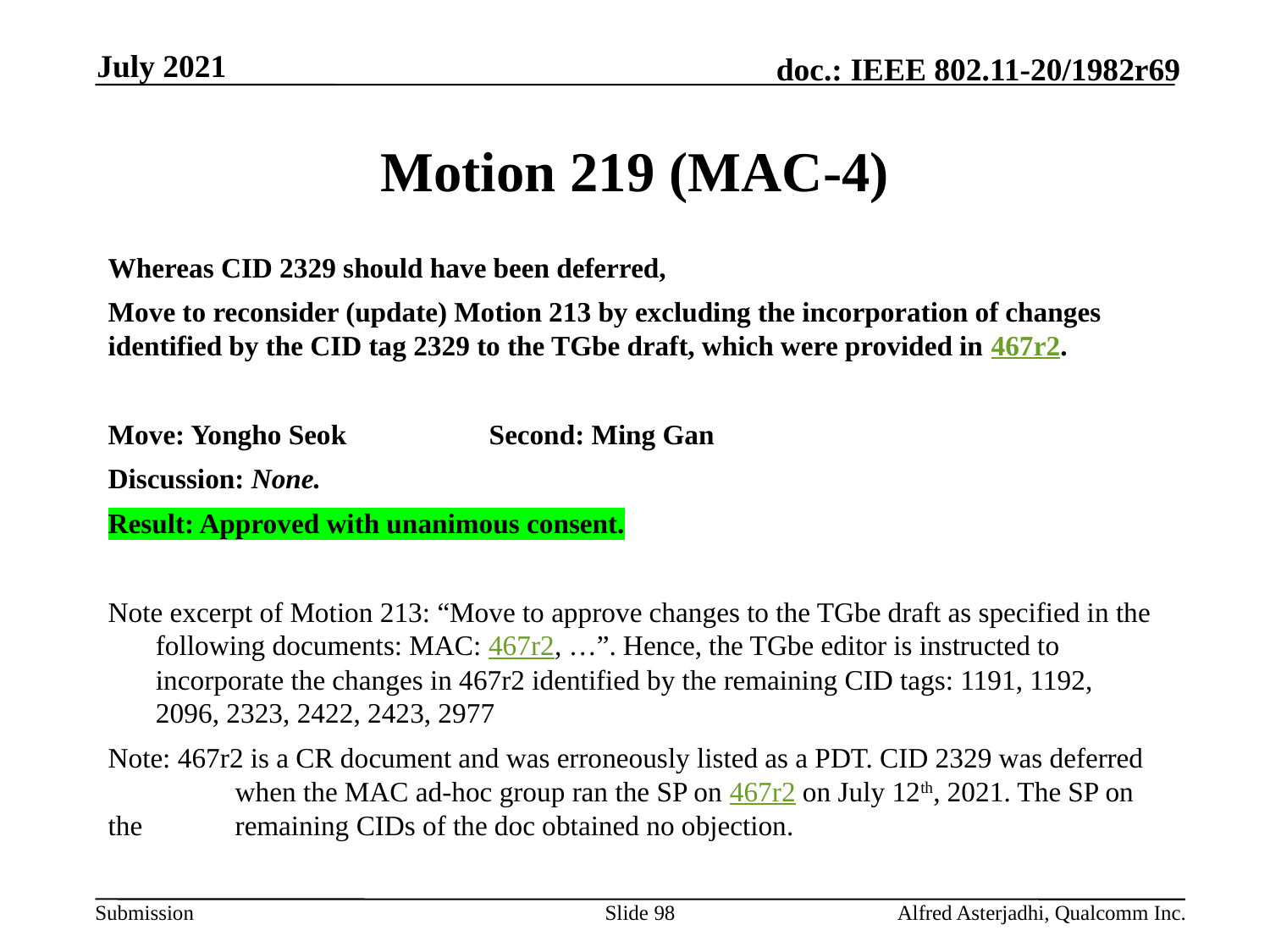

July 2021
# Motion 219 (MAC-4)
Whereas CID 2329 should have been deferred,
Move to reconsider (update) Motion 213 by excluding the incorporation of changes identified by the CID tag 2329 to the TGbe draft, which were provided in 467r2.

Move: Yongho Seok		Second: Ming Gan
Discussion: None.
Result: Approved with unanimous consent.

Note excerpt of Motion 213: “Move to approve changes to the TGbe draft as specified in the following documents: MAC: 467r2, …”. Hence, the TGbe editor is instructed to incorporate the changes in 467r2 identified by the remaining CID tags: 1191, 1192, 2096, 2323, 2422, 2423, 2977
Note: 467r2 is a CR document and was erroneously listed as a PDT. CID 2329 was deferred 	when the MAC ad-hoc group ran the SP on 467r2 on July 12th, 2021. The SP on the 	remaining CIDs of the doc obtained no objection.
Slide 98
Alfred Asterjadhi, Qualcomm Inc.